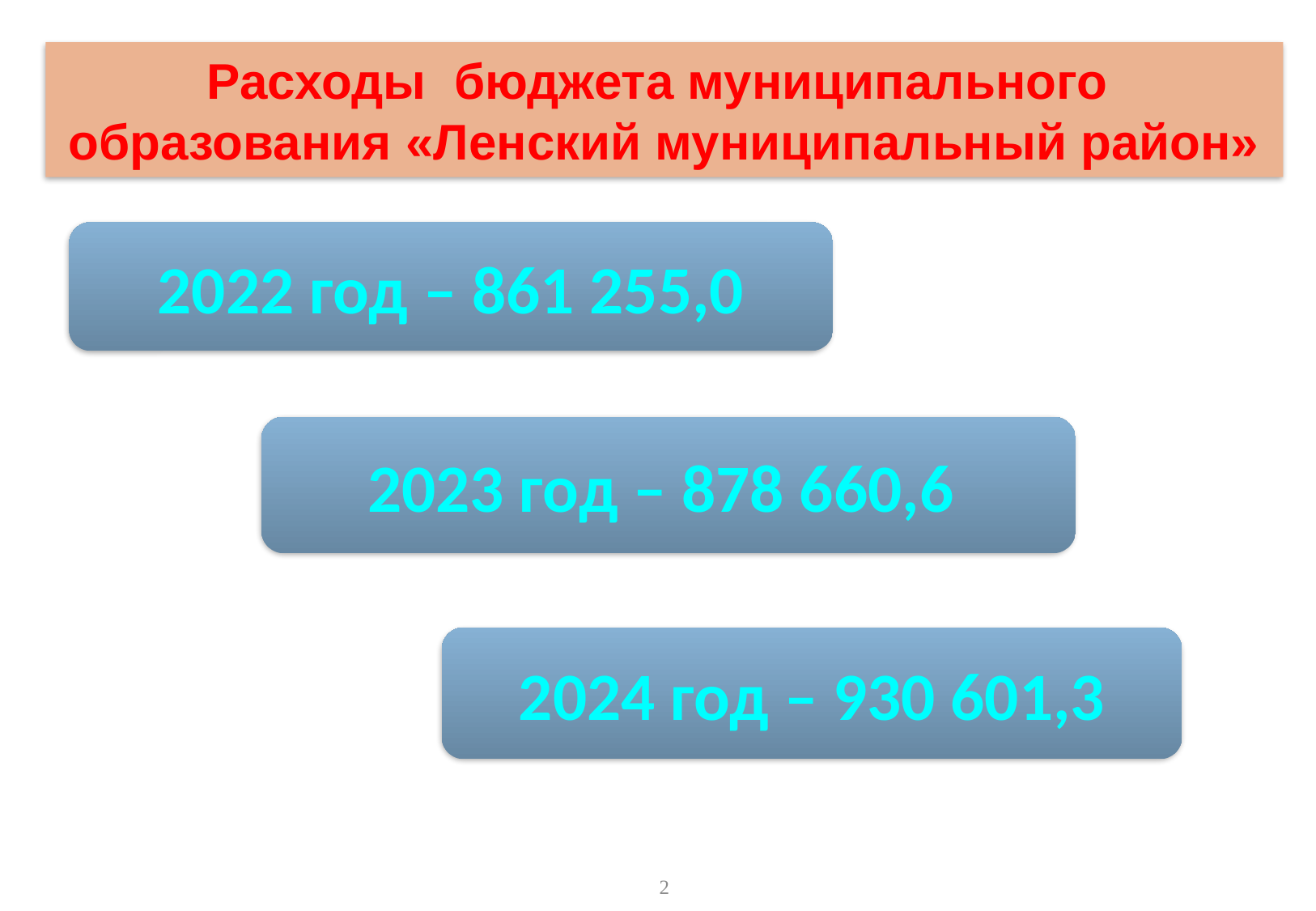

# Расходы  бюджета муниципального  образования «Ленский муниципальный район»
2022 год – 861 255,0
2023 год – 878 660,6
2024 год – 930 601,3
2